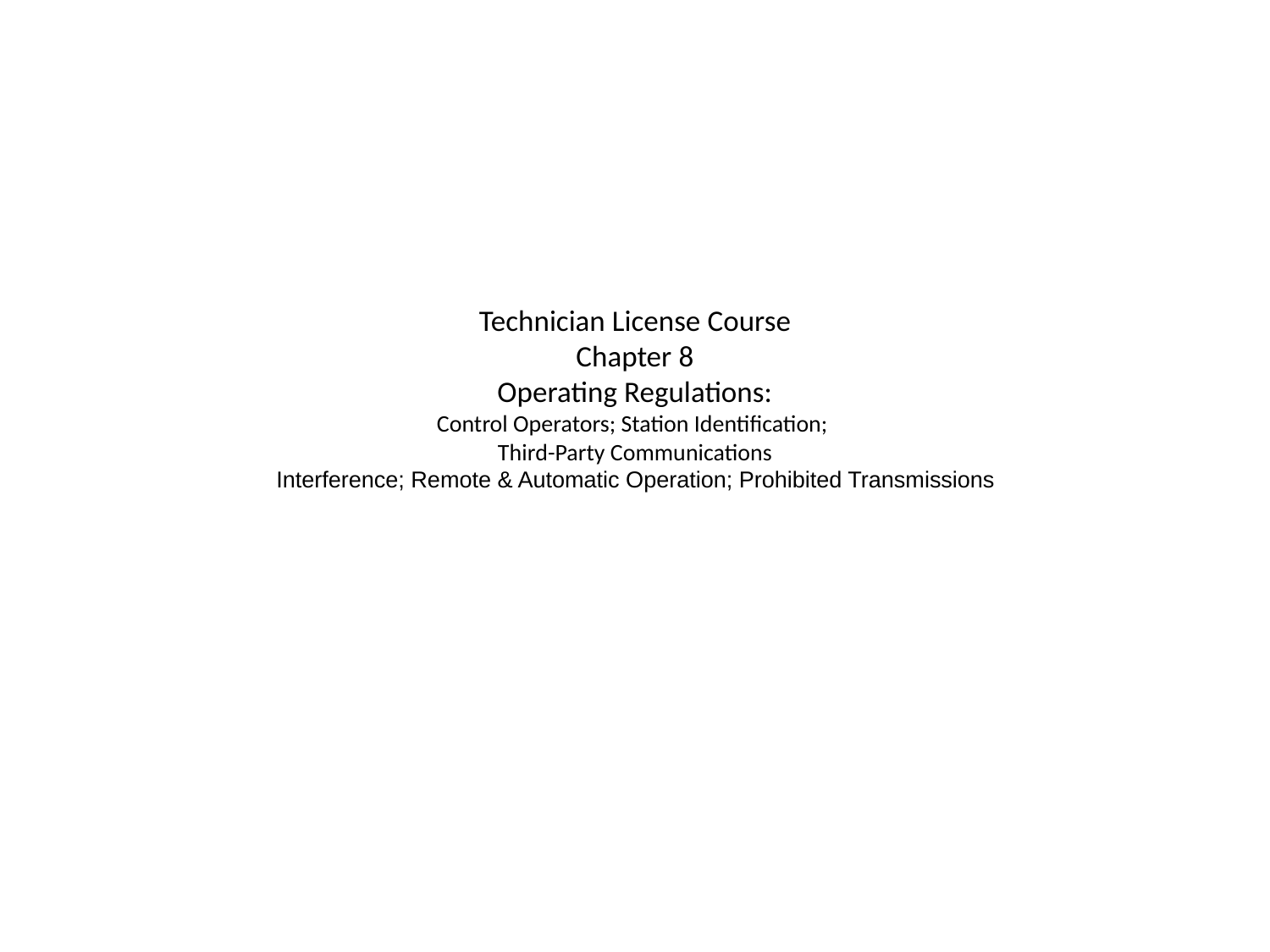

# Technician License Course Chapter 8 Operating Regulations: Control Operators; Station Identification; Third-Party Communications Interference; Remote & Automatic Operation; Prohibited Transmissions